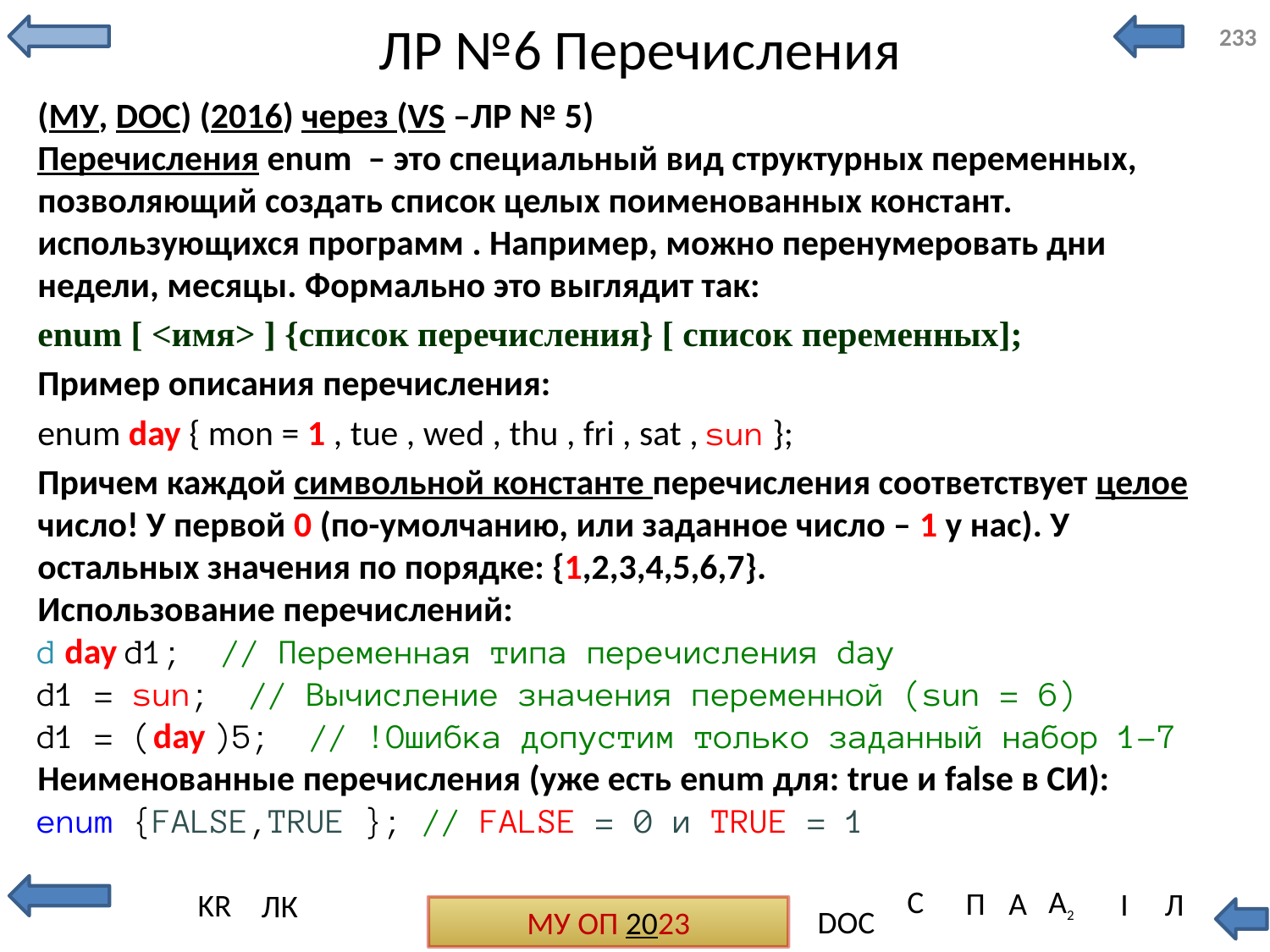

# ЛР №6 Перечисления
233
(МУ, DOC) (2016) через (VS –ЛР № 5)
Перечисления enum  – это специальный вид структурных переменных, позволяющий создать список целых поименованных констант.  использующихся программ . Например, можно перенумеровать дни недели, месяцы. Формально это выглядит так:
enum [ <имя> ] {список перечисления} [ список переменных];
Пример описания перечисления:
enum day { mon = 1 , tue , wed , thu , fri , sat , sun };
Причем каждой символьной константе перечисления соответствует целое число! У первой 0 (по-умолчанию, или заданное число – 1 у нас). У остальных значения по порядке: {1,2,3,4,5,6,7}.
Использование перечислений:
d day d1;  // Переменная типа перечисления day
d1 = sun;  // Вычисление значения переменной (sun = 6)
d1 = (day )5;  // !Ошибка допустим только заданный набор 1-7
Неименованные перечисления (уже есть enum для: true и false в СИ):
enum {FALSE,TRUE }; // FALSE = 0 и TRUE = 1